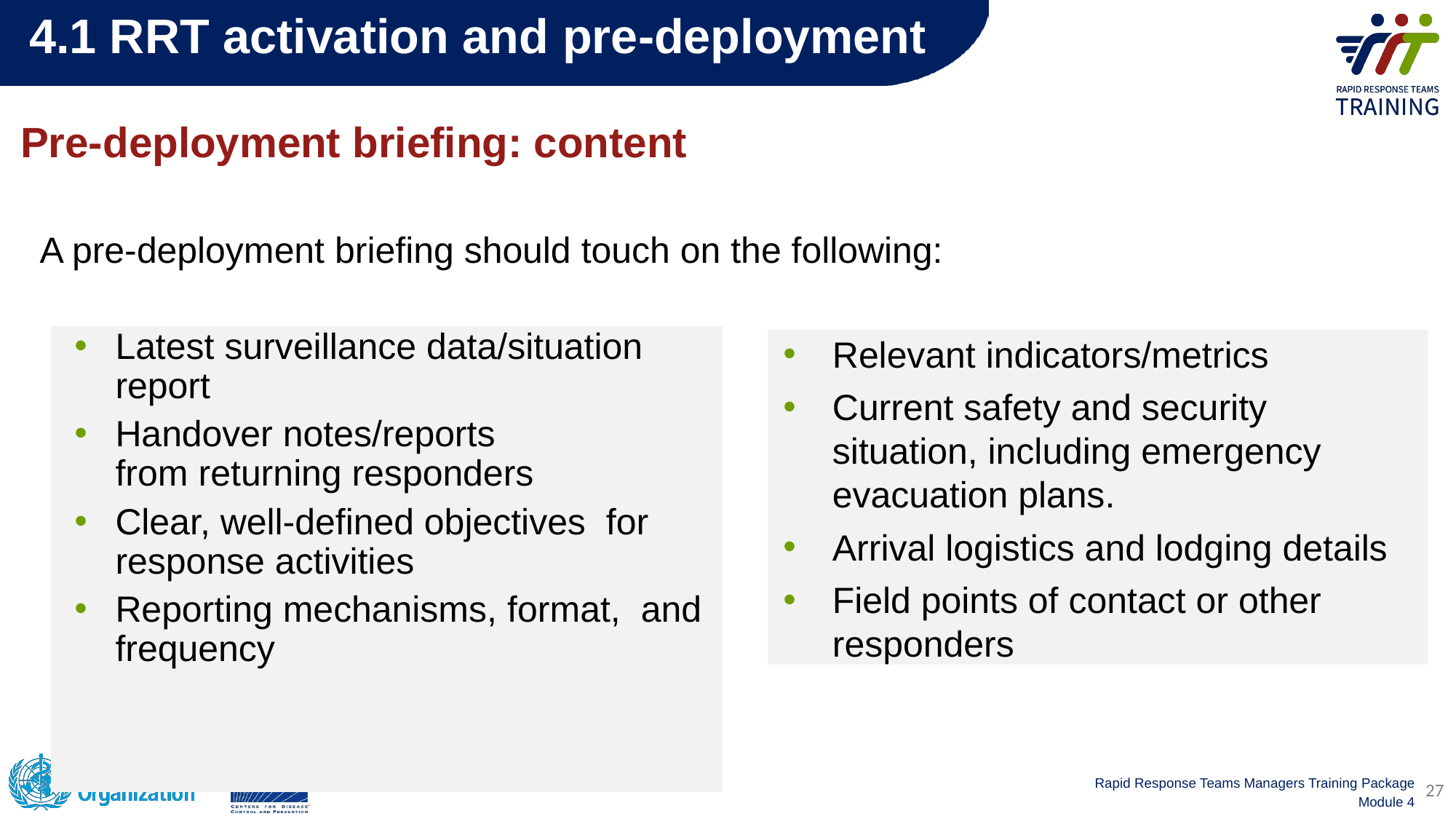

4.1 RRT activation and pre-deployment
# Pre-deployment briefing: content
A pre-deployment briefing should touch on the following:
Latest surveillance data/situation report
Handover notes/reports from returning responders
Clear, well-defined objectives  for response activities
Reporting mechanisms, format,  and frequency
Relevant indicators/metrics
Current safety and security  situation, including emergency  evacuation plans.
Arrival logistics and lodging details
Field points of contact or other responders
27